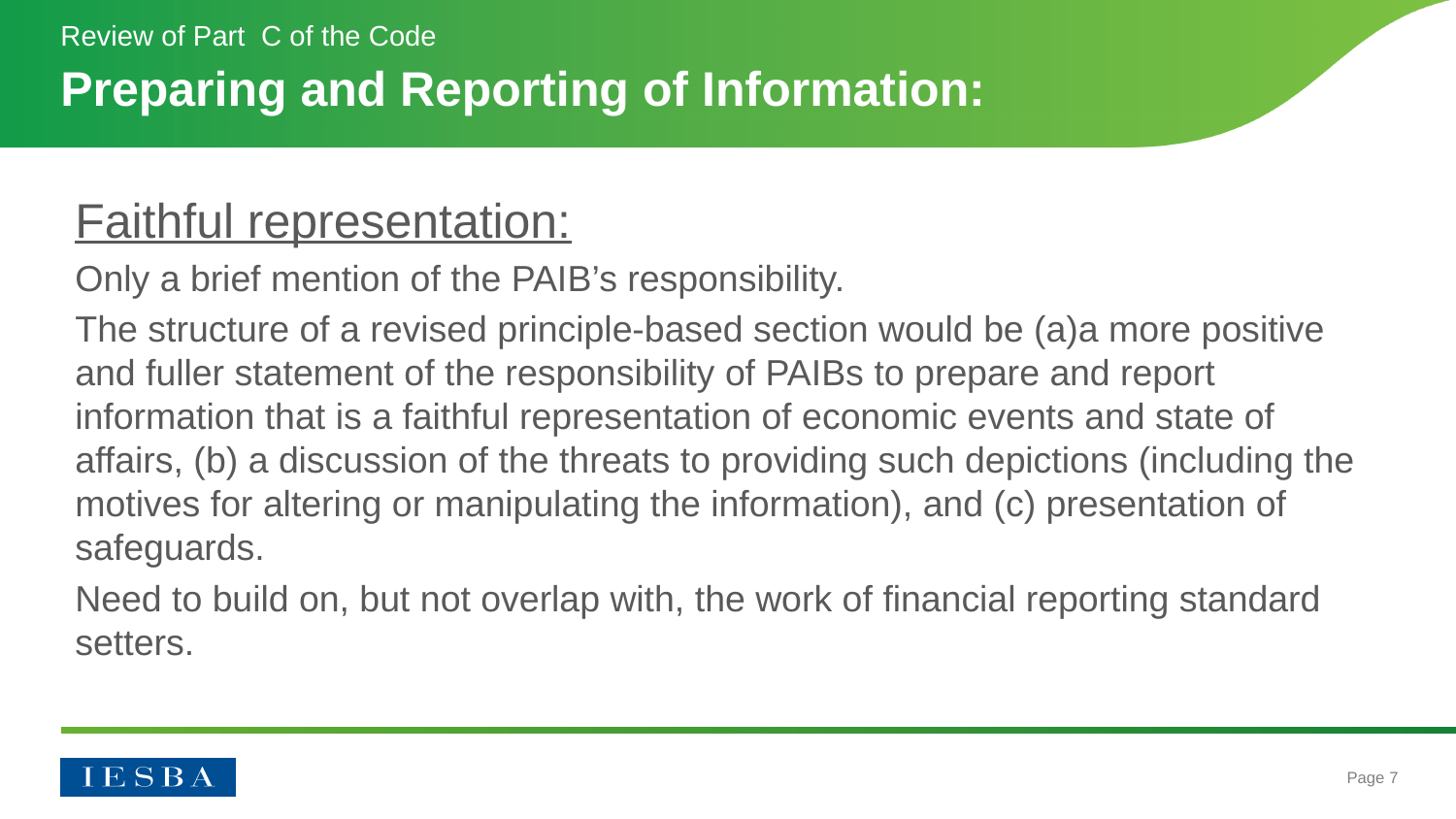

Review of Part  C of the Code
# Preparing and Reporting of Information:
Faithful representation:
Only a brief mention of the PAIB’s responsibility.
The structure of a revised principle-based section would be (a)a more positive and fuller statement of the responsibility of PAIBs to prepare and report information that is a faithful representation of economic events and state of affairs, (b) a discussion of the threats to providing such depictions (including the motives for altering or manipulating the information), and (c) presentation of safeguards.
Need to build on, but not overlap with, the work of financial reporting standard setters.